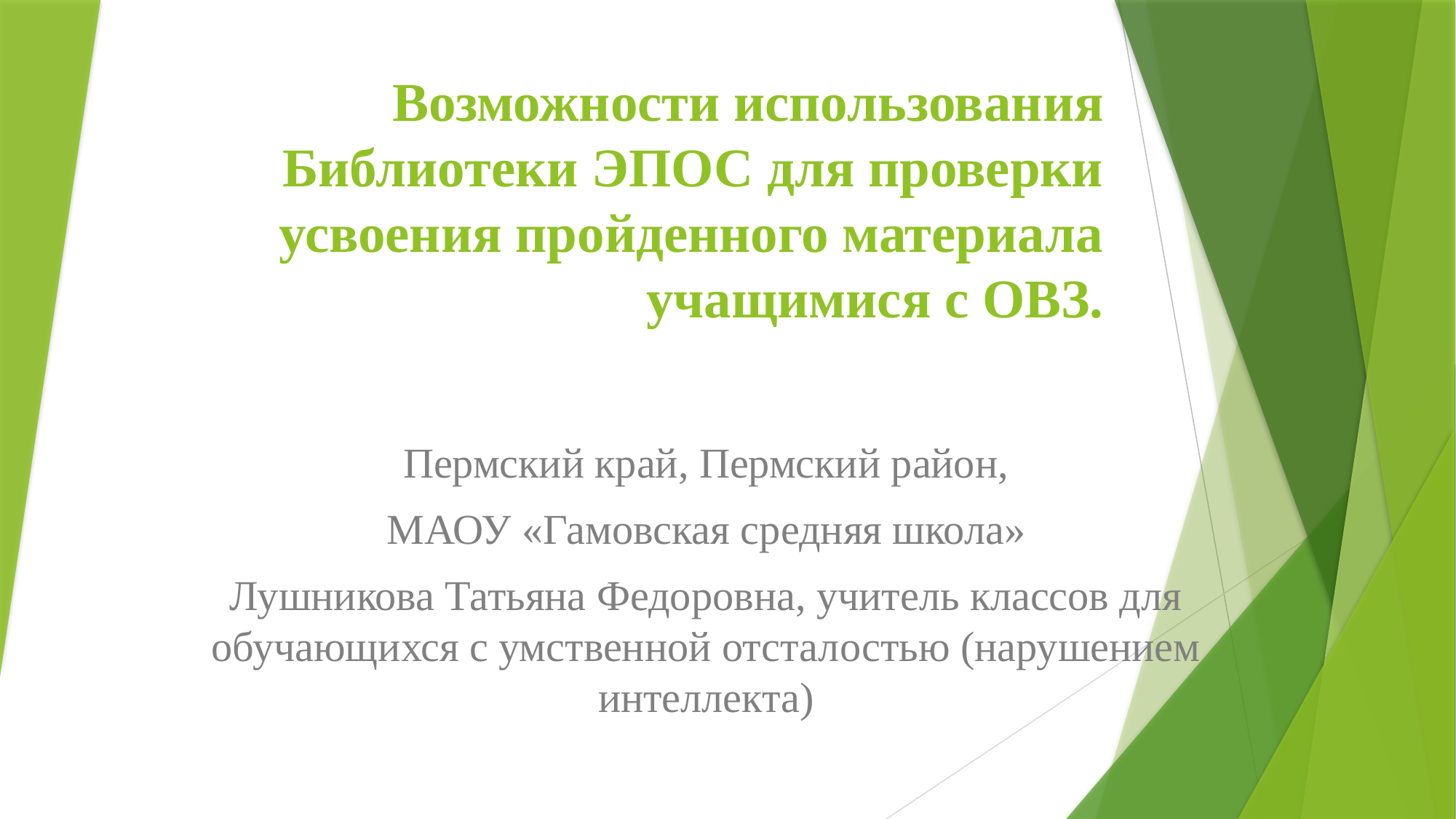

# Возможности использования Библиотеки ЭПОС для проверки усвоения пройденного материала учащимися с ОВЗ.
Пермский край, Пермский район,
МАОУ «Гамовская средняя школа»
Лушникова Татьяна Федоровна, учитель классов для обучающихся с умственной отсталостью (нарушением интеллекта)